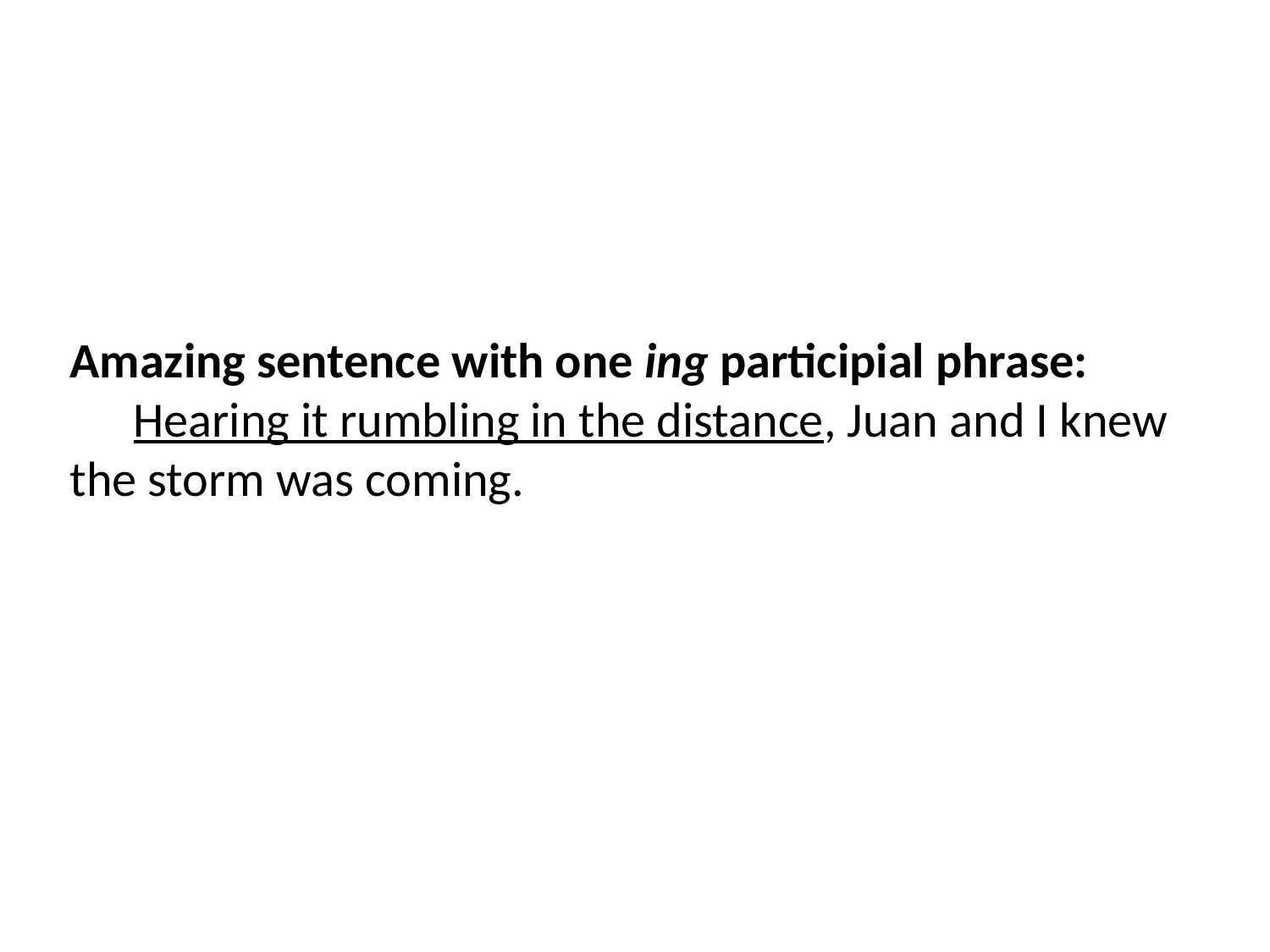

Amazing sentence with one ing participial phrase:
Hearing it rumbling in the distance, Juan and I knew the storm was coming.